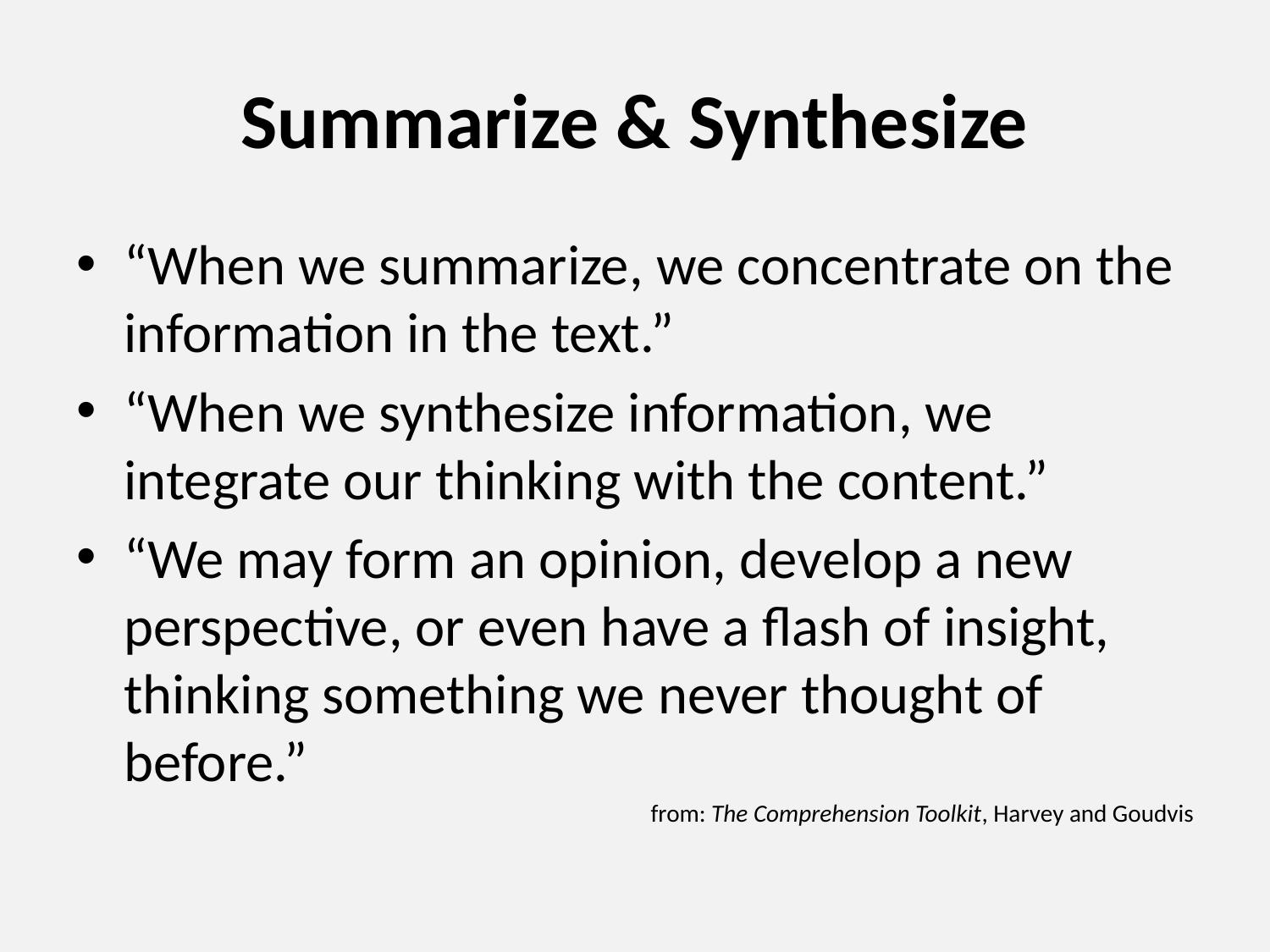

# Summarize & Synthesize
“When we summarize, we concentrate on the information in the text.”
“When we synthesize information, we integrate our thinking with the content.”
“We may form an opinion, develop a new perspective, or even have a flash of insight, thinking something we never thought of before.”
from: The Comprehension Toolkit, Harvey and Goudvis